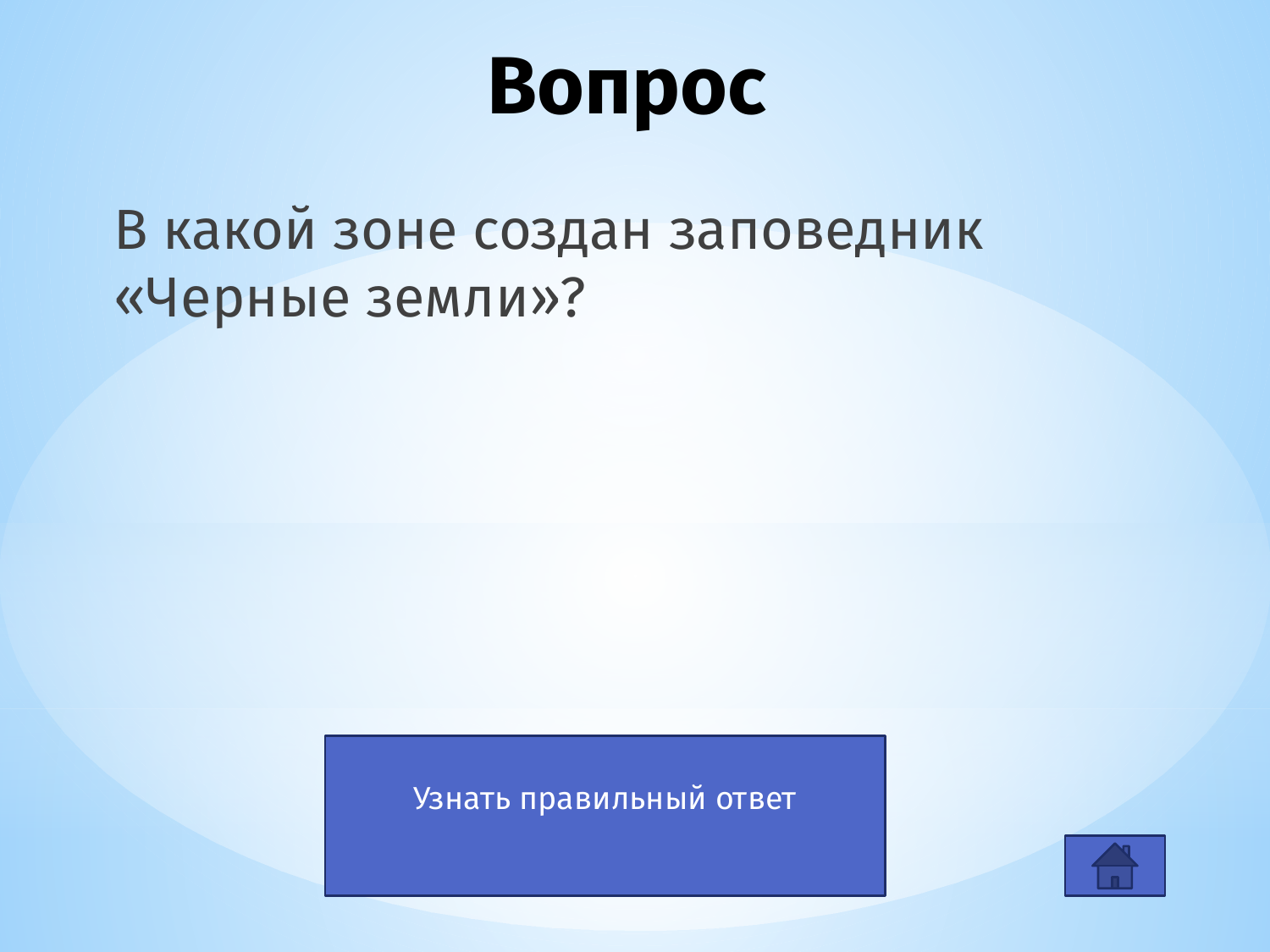

# Вопрос
В какой зоне создан заповедник «Черные земли»?
Узнать правильный ответ